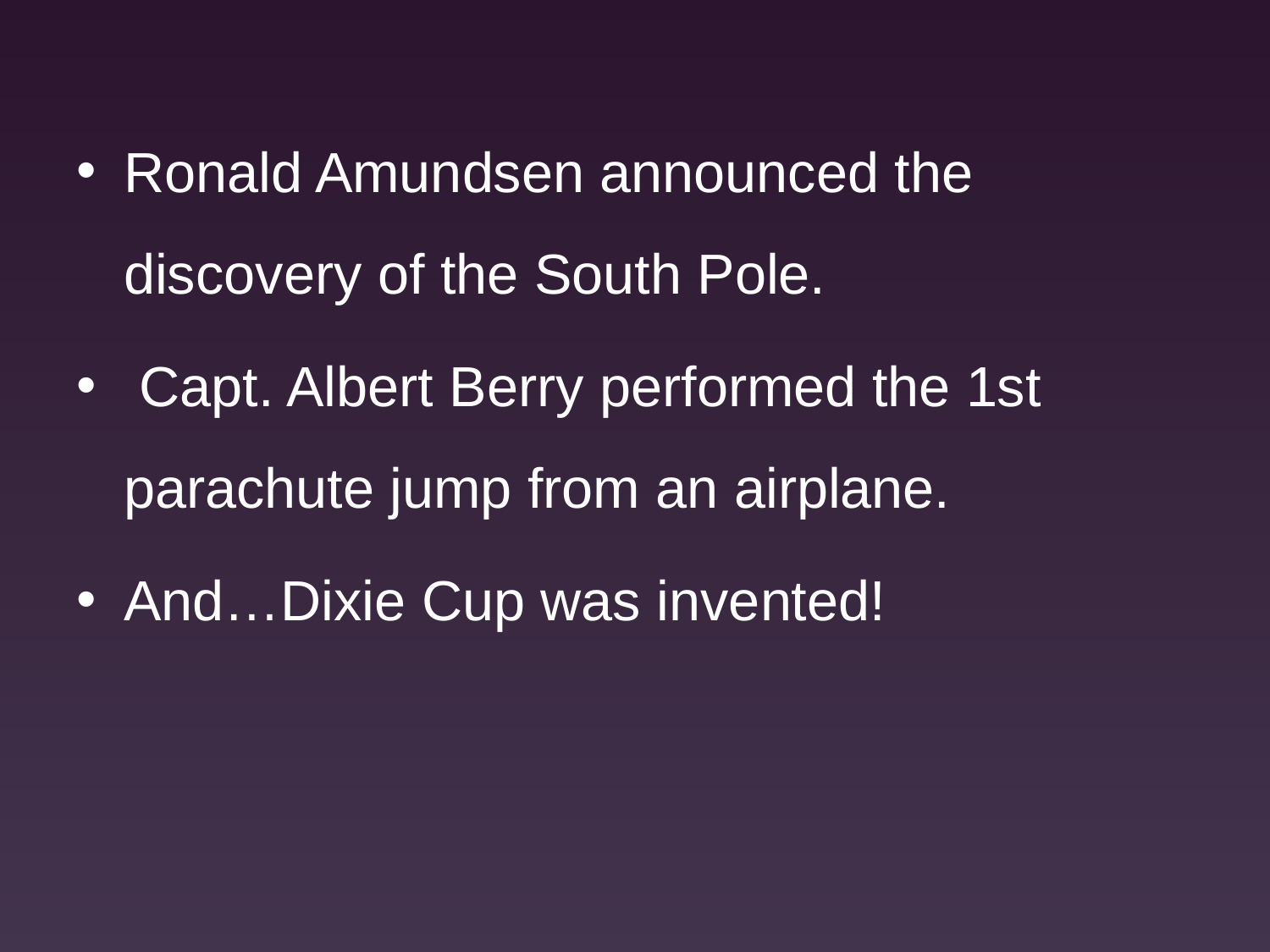

#
Ronald Amundsen announced the discovery of the South Pole.
 Capt. Albert Berry performed the 1st parachute jump from an airplane.
And…Dixie Cup was invented!